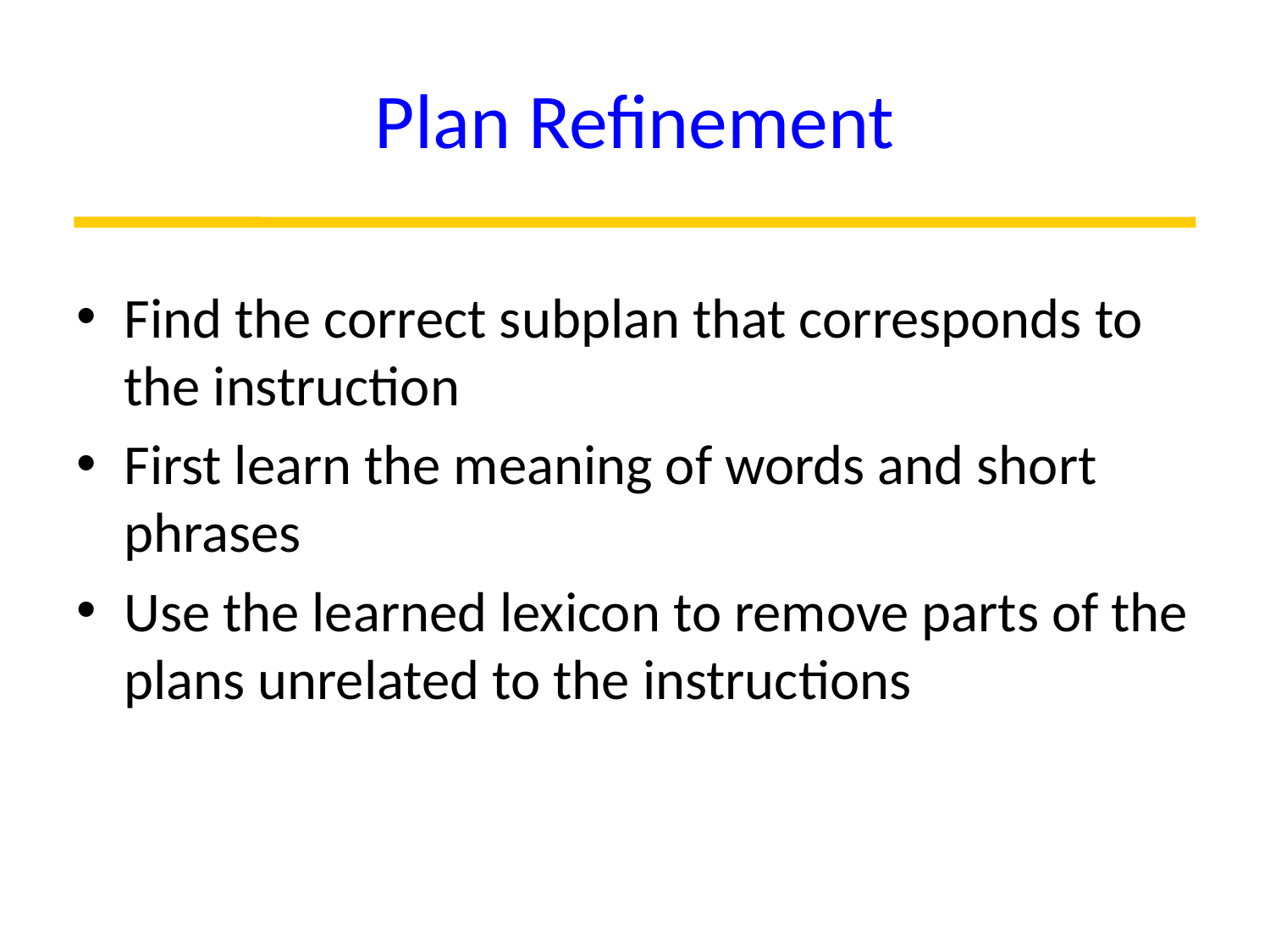

# Plan Refinement

Find the correct subplan that corresponds to the instruction
First learn the meaning of words and short phrases
Use the learned lexicon to remove parts of the plans unrelated to the instructions